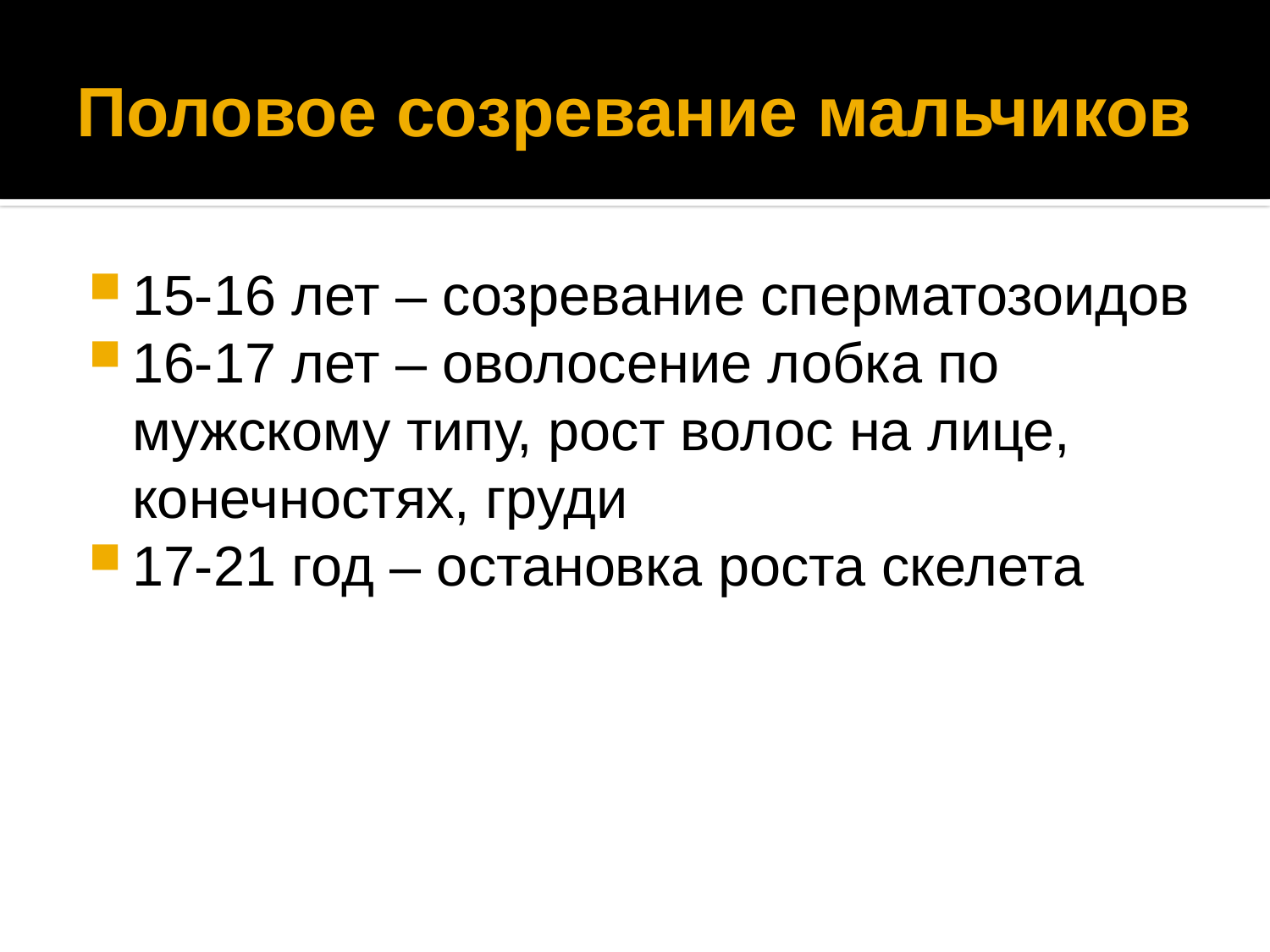

# Половое созревание мальчиков
15-16 лет – созревание сперматозоидов
16-17 лет – оволосение лобка по мужскому типу, рост волос на лице, конечностях, груди
17-21 год – остановка роста скелета